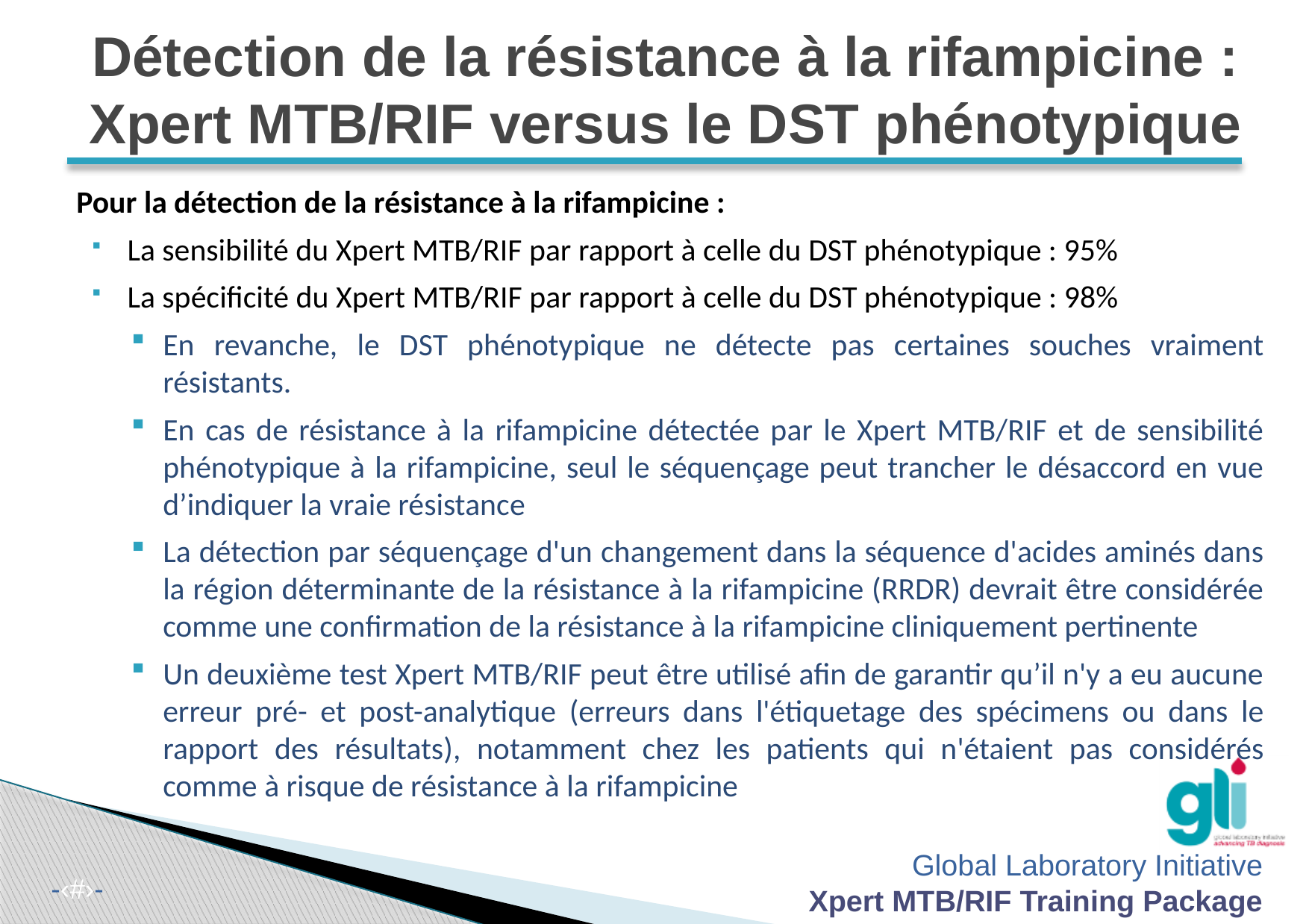

# Détection de la résistance à la rifampicine : Xpert MTB/RIF versus le DST phénotypique
Pour la détection de la résistance à la rifampicine :
La sensibilité du Xpert MTB/RIF par rapport à celle du DST phénotypique : 95%
La spécificité du Xpert MTB/RIF par rapport à celle du DST phénotypique : 98%
En revanche, le DST phénotypique ne détecte pas certaines souches vraiment résistants.
En cas de résistance à la rifampicine détectée par le Xpert MTB/RIF et de sensibilité phénotypique à la rifampicine, seul le séquençage peut trancher le désaccord en vue d’indiquer la vraie résistance
La détection par séquençage d'un changement dans la séquence d'acides aminés dans la région déterminante de la résistance à la rifampicine (RRDR) devrait être considérée comme une confirmation de la résistance à la rifampicine cliniquement pertinente
Un deuxième test Xpert MTB/RIF peut être utilisé afin de garantir qu’il n'y a eu aucune erreur pré- et post-analytique (erreurs dans l'étiquetage des spécimens ou dans le rapport des résultats), notamment chez les patients qui n'étaient pas considérés comme à risque de résistance à la rifampicine